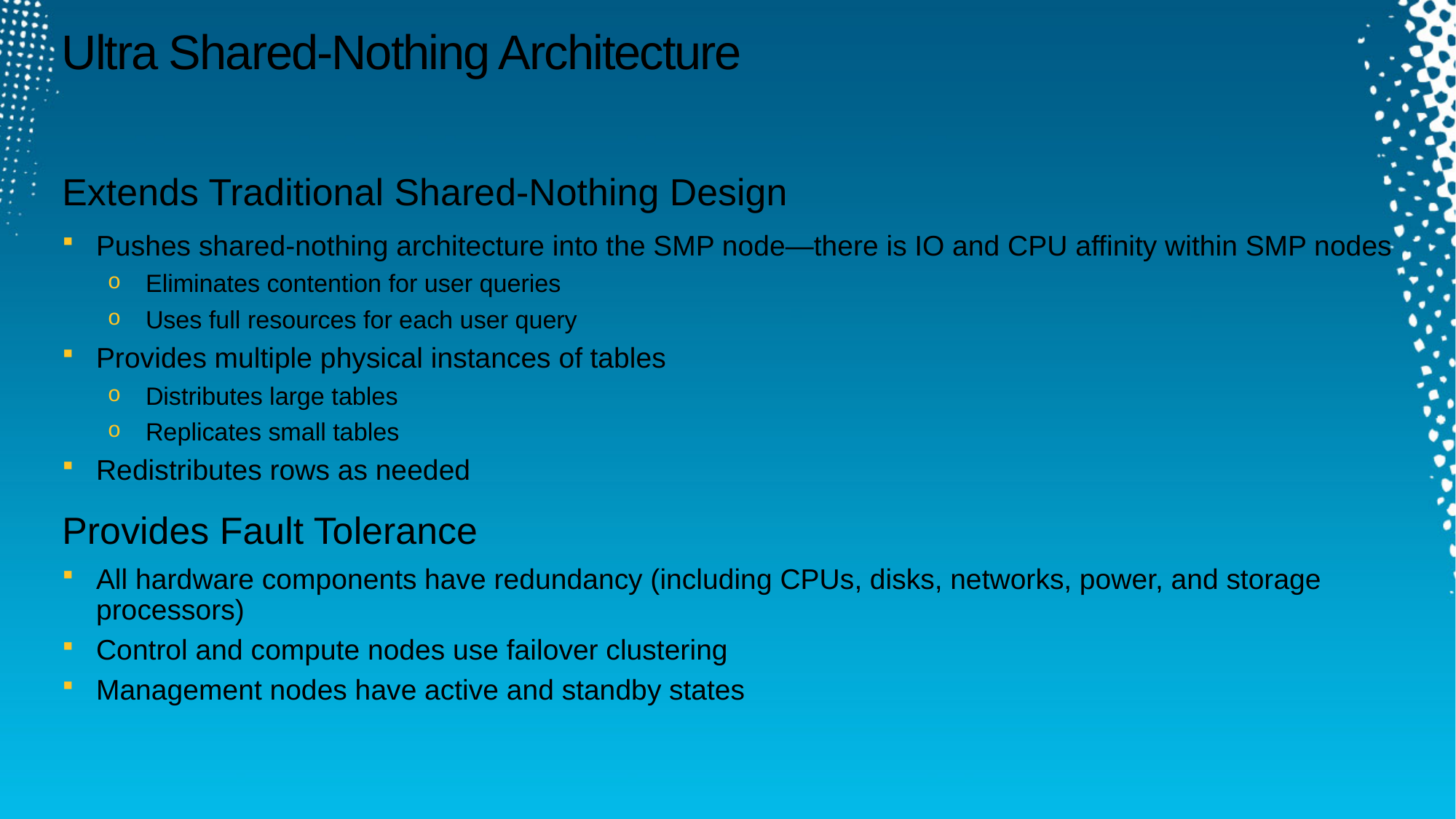

# Ultra Shared-Nothing Architecture
Extends Traditional Shared-Nothing Design
Pushes shared-nothing architecture into the SMP node—there is IO and CPU affinity within SMP nodes
Eliminates contention for user queries
Uses full resources for each user query
Provides multiple physical instances of tables
Distributes large tables
Replicates small tables
Redistributes rows as needed
Provides Fault Tolerance
All hardware components have redundancy (including CPUs, disks, networks, power, and storage processors)
Control and compute nodes use failover clustering
Management nodes have active and standby states